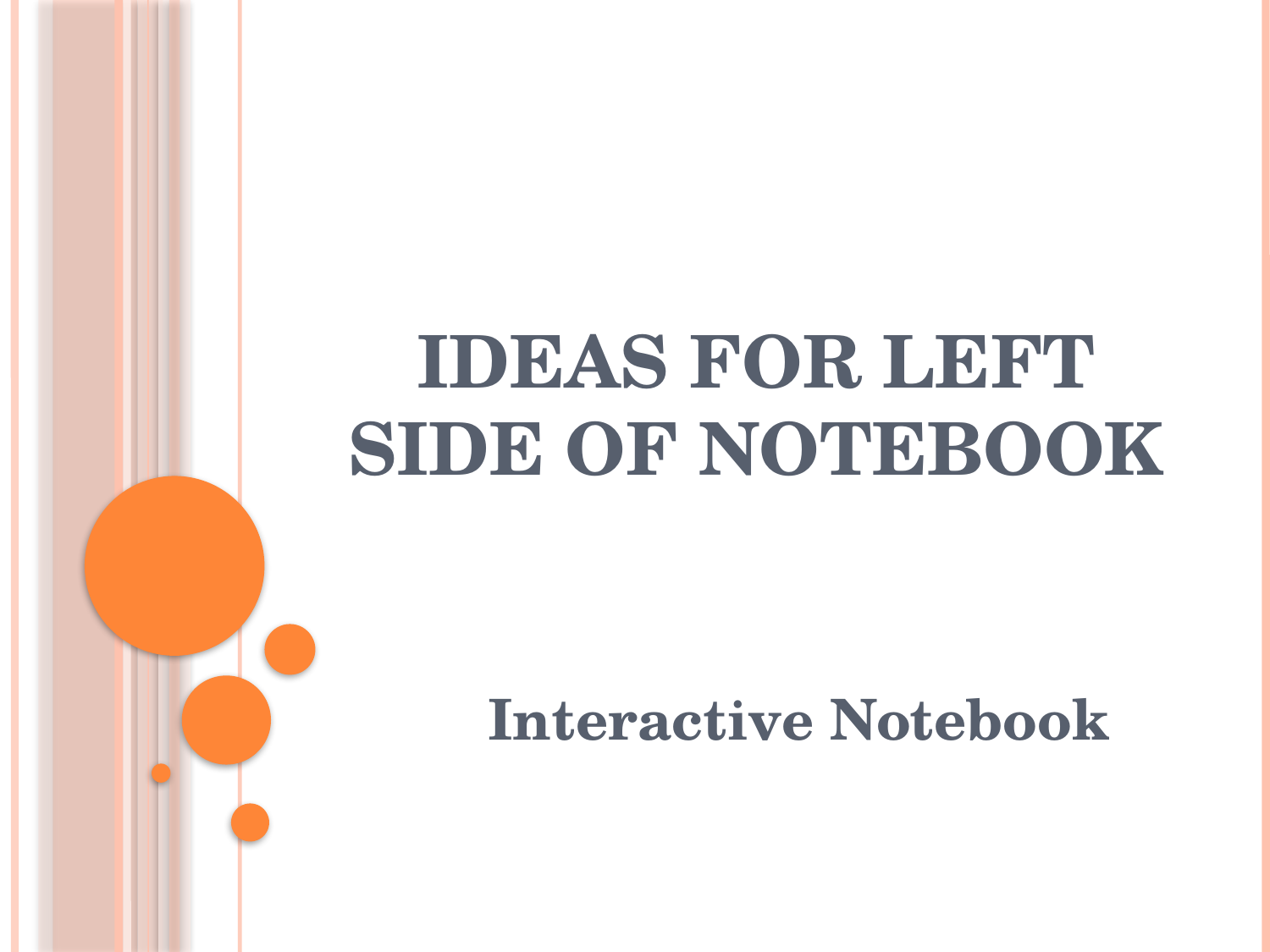

# Ideas for Left Side of Notebook
Interactive Notebook